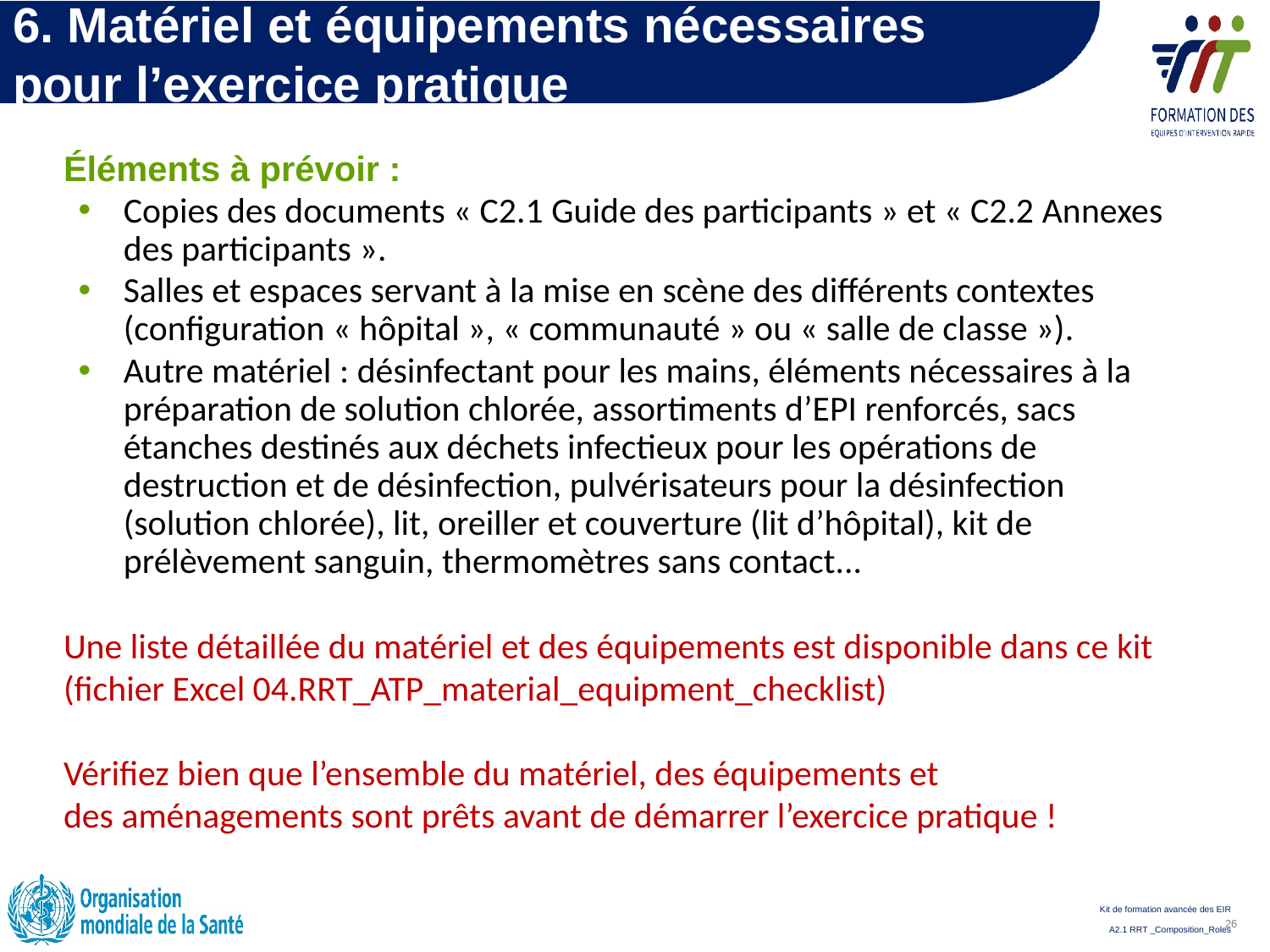

6. Matériel et équipements nécessaires
pour l’exercice pratique
Éléments à prévoir :
Copies des documents « C2.1 Guide des participants » et « C2.2 Annexes des participants ».
Salles et espaces servant à la mise en scène des différents contextes (configuration « hôpital », « communauté » ou « salle de classe »).
Autre matériel : désinfectant pour les mains, éléments nécessaires à la préparation de solution chlorée, assortiments d’EPI renforcés, sacs étanches destinés aux déchets infectieux pour les opérations de destruction et de désinfection, pulvérisateurs pour la désinfection (solution chlorée), lit, oreiller et couverture (lit d’hôpital), kit de prélèvement sanguin, thermomètres sans contact...

Une liste détaillée du matériel et des équipements est disponible dans ce kit (fichier Excel 04.RRT_ATP_material_equipment_checklist)

Vérifiez bien que l’ensemble du matériel, des équipements et des aménagements sont prêts avant de démarrer l’exercice pratique !